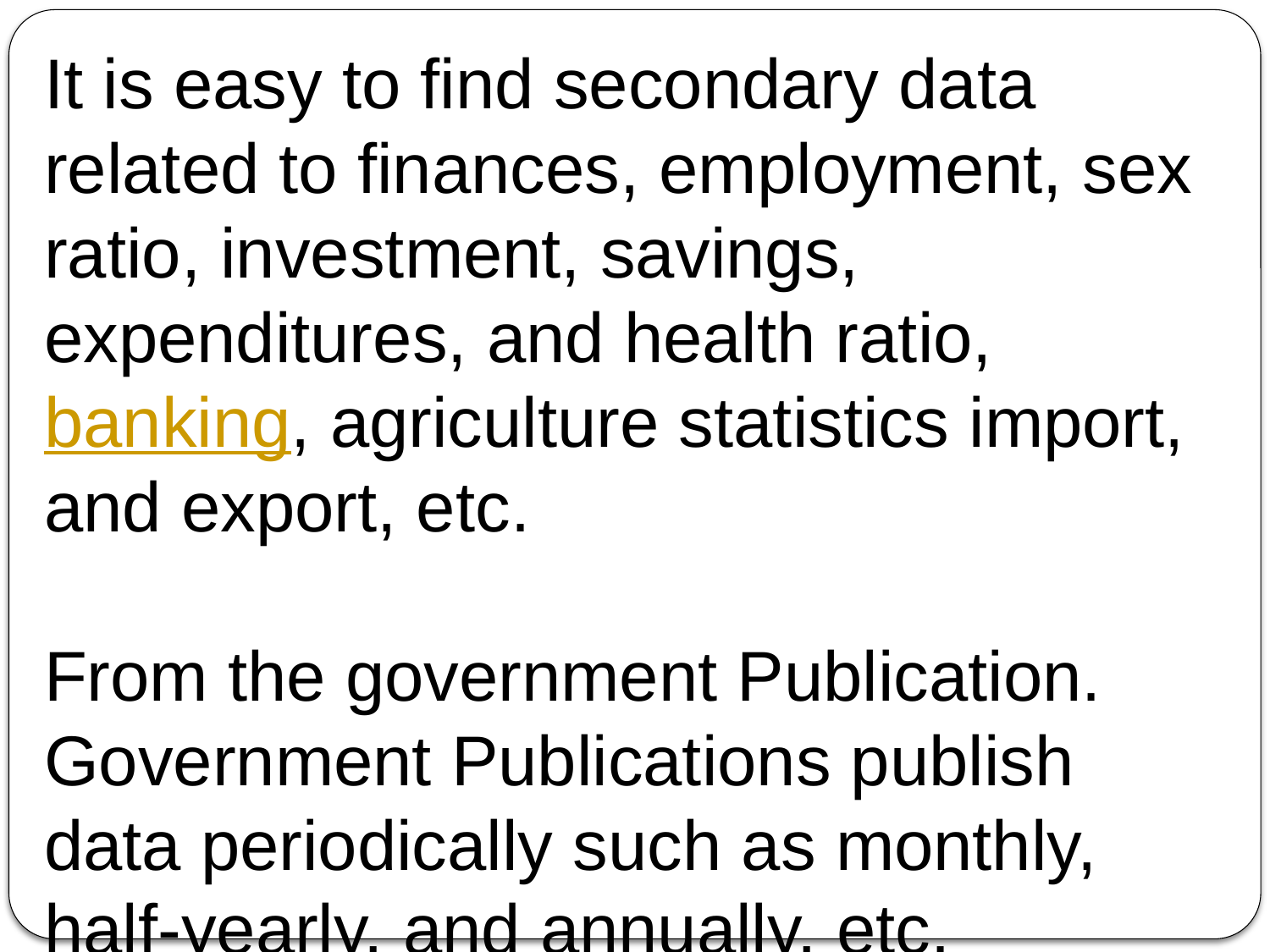

It is easy to find secondary data related to finances, employment, sex ratio, investment, savings, expenditures, and health ratio, banking, agriculture statistics import, and export, etc.

From the government Publication. Government Publications publish data periodically such as monthly, half-yearly, and annually, etc.